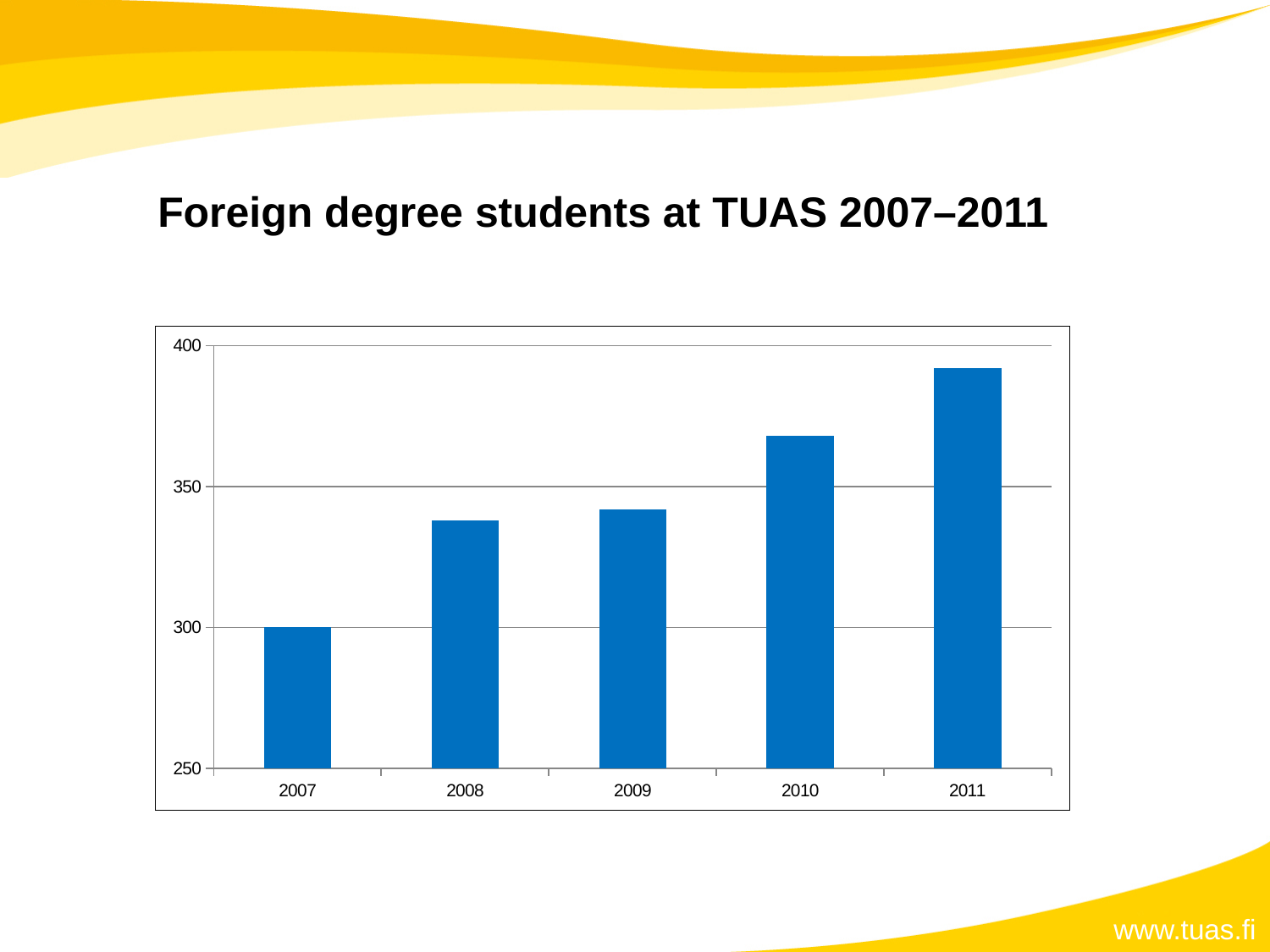

# Foreign degree students at TUAS 2007–2011

### Chart

| Category |  |
|---|---|
| 2007 | 300.0 |
| 2008 | 338.0 |
| 2009 | 342.0 |
| 2010 | 368.0 |
| 2011 | 392.0 |